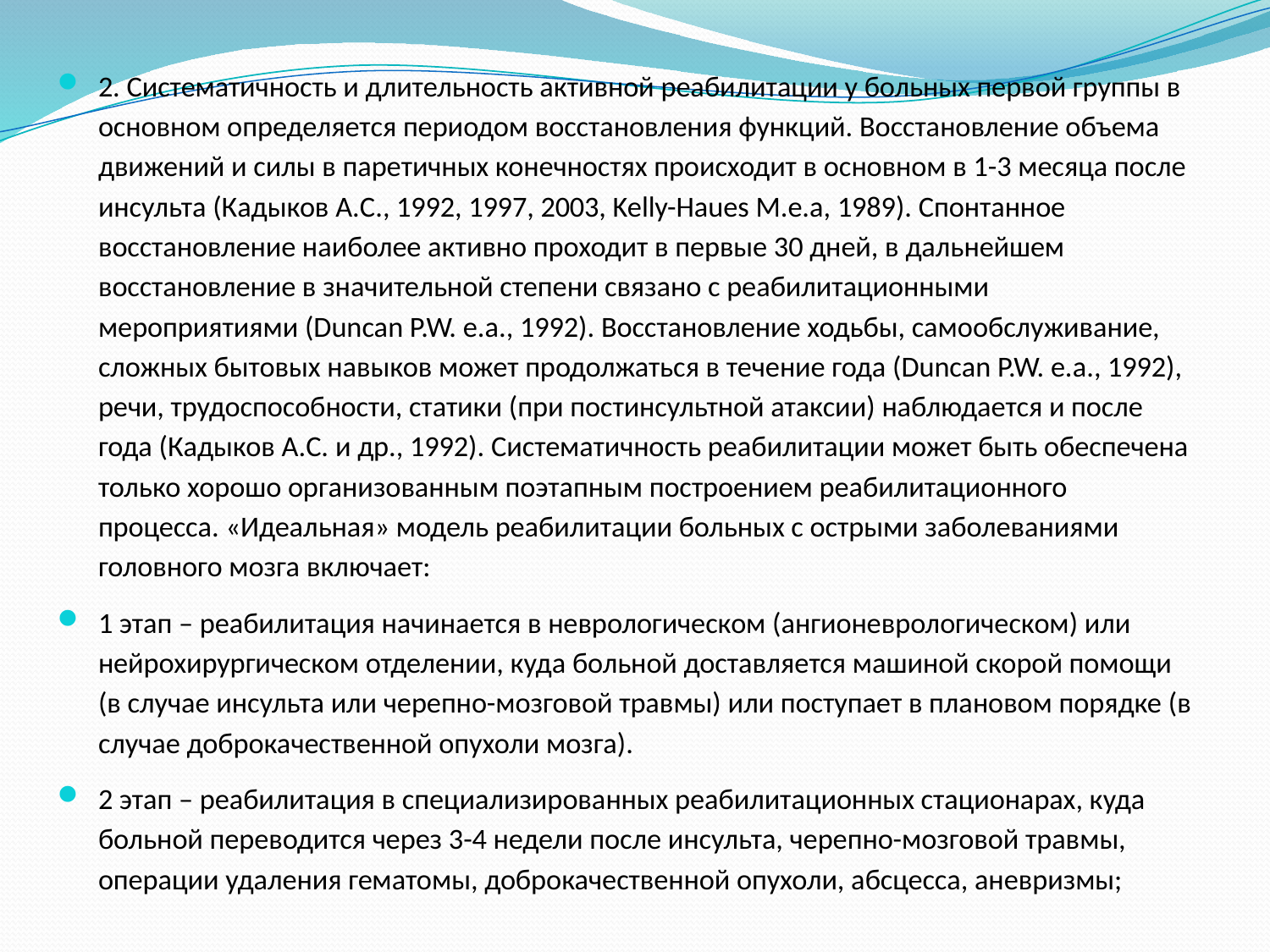

2. Систематичность и длительность активной реабилитации у больных первой группы в основном определяется периодом восстановления функций. Восстановление объема движений и силы в паретичных конечностях происходит в основном в 1-3 месяца после инсульта (Кадыков А.С., 1992, 1997, 2003, Kelly-Haues M.e.a, 1989). Спонтанное восстановление наиболее активно проходит в первые 30 дней, в дальнейшем восстановление в значительной степени связано с реабилитационными мероприятиями (Duncan P.W. e.a., 1992). Восстановление ходьбы, самообслуживание, сложных бытовых навыков может продолжаться в течение года (Duncan P.W. e.a., 1992), речи, трудоспособности, статики (при постинсультной атаксии) наблюдается и после года (Кадыков А.С. и др., 1992). Систематичность реабилитации может быть обеспечена только хорошо организованным поэтапным построением реабилитационного процесса. «Идеальная» модель реабилитации больных с острыми заболеваниями головного мозга включает:
1 этап – реабилитация начинается в неврологическом (ангионеврологическом) или нейрохирургическом отделении, куда больной доставляется машиной скорой помощи (в случае инсульта или черепно-мозговой травмы) или поступает в плановом порядке (в случае доброкачественной опухоли мозга).
2 этап – реабилитация в специализированных реабилитационных стационарах, куда больной переводится через 3-4 недели после инсульта, черепно-мозговой травмы, операции удаления гематомы, доброкачественной опухоли, абсцесса, аневризмы;